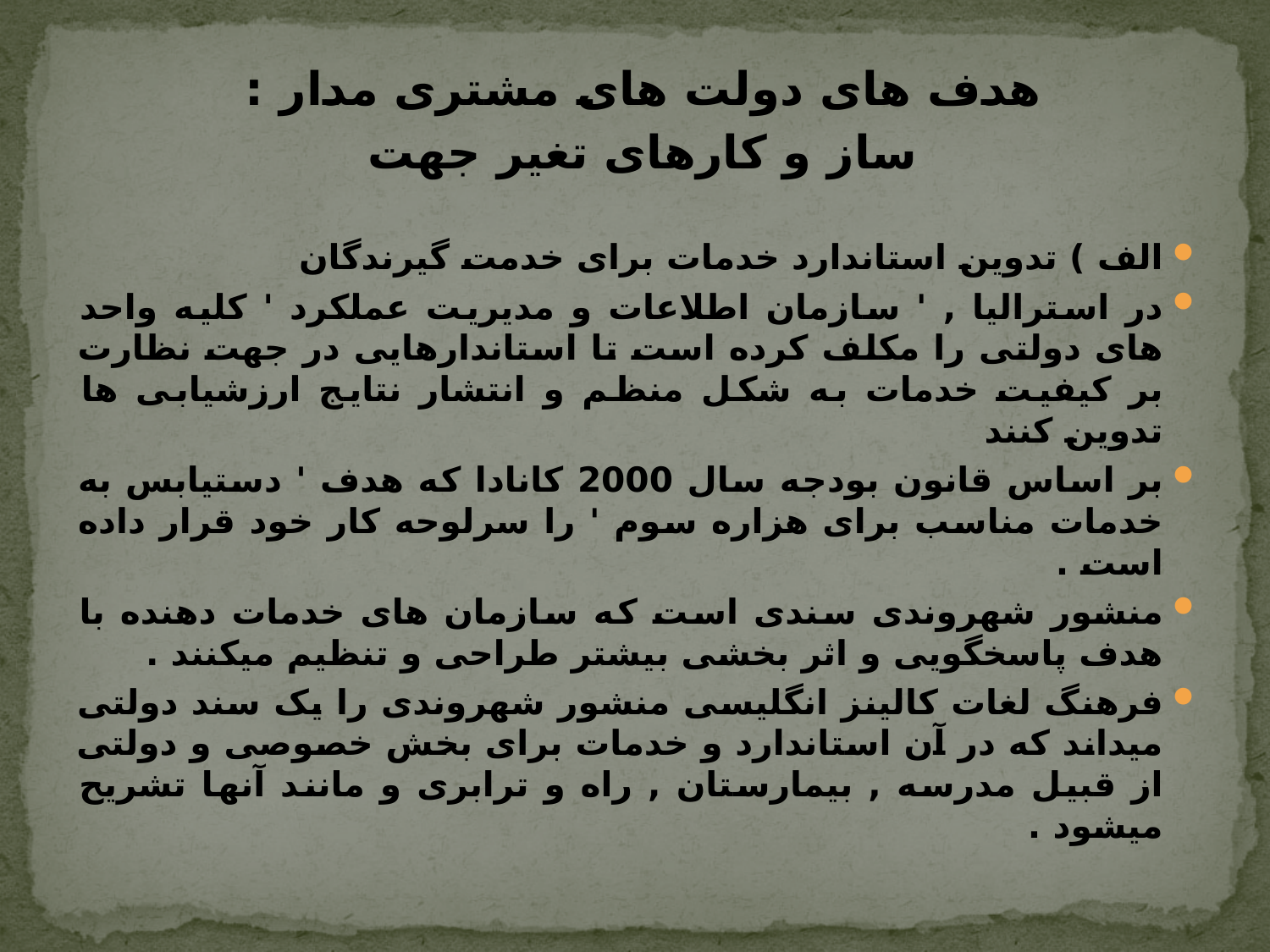

هدف های دولت های مشتری مدار :
ساز و کارهای تغیر جهت

الف ) تدوین استاندارد خدمات برای خدمت گیرندگان
در استرالیا , ' سازمان اطلاعات و مدیریت عملکرد ' کلیه واحد های دولتی را مکلف کرده است تا استاندارهایی در جهت نظارت بر کیفیت خدمات به شکل منظم و انتشار نتایج ارزشیابی ها تدوین کنند
بر اساس قانون بودجه سال 2000 کانادا که هدف ' دستیابس به خدمات مناسب برای هزاره سوم ' را سرلوحه کار خود قرار داده است .
منشور شهروندی سندی است که سازمان های خدمات دهنده با هدف پاسخگویی و اثر بخشی بیشتر طراحی و تنظیم میکنند .
فرهنگ لغات کالینز انگلیسی منشور شهروندی را یک سند دولتی میداند که در آن استاندارد و خدمات برای بخش خصوصی و دولتی از قبیل مدرسه , بیمارستان , راه و ترابری و مانند آنها تشریح میشود .